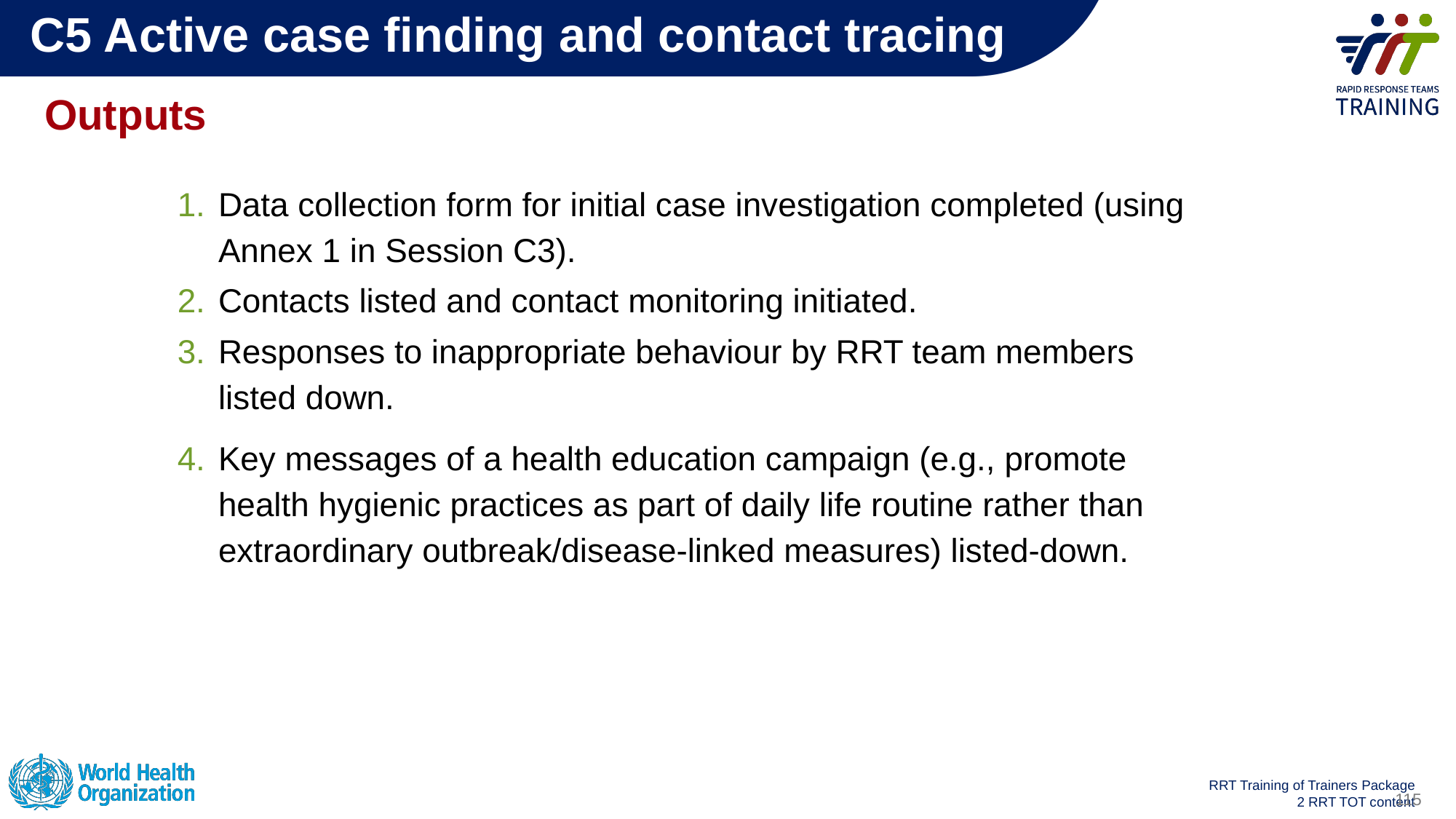

C5 Active case finding and contact tracing
Outputs
Data collection form for initial case investigation completed (using Annex 1 in Session C3).
Contacts listed and contact monitoring initiated.
Responses to inappropriate behaviour by RRT team members listed down.
Key messages of a health education campaign (e.g., promote health hygienic practices as part of daily life routine rather than extraordinary outbreak/disease-linked measures) listed-down.